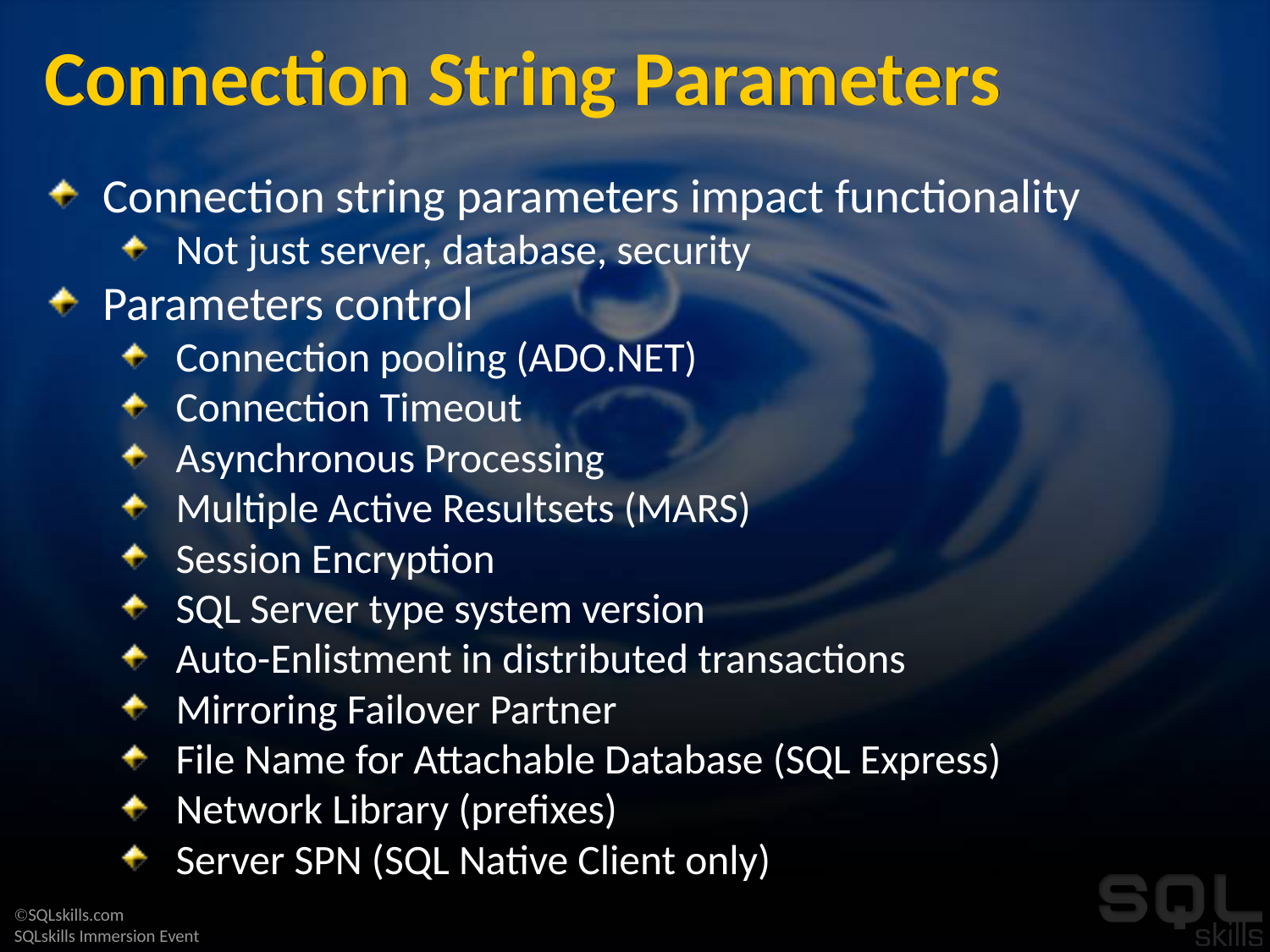

# Connection String Parameters
Connection string parameters impact functionality
Not just server, database, security
Parameters control
Connection pooling (ADO.NET)
Connection Timeout
Asynchronous Processing
Multiple Active Resultsets (MARS)
Session Encryption
SQL Server type system version
Auto-Enlistment in distributed transactions
Mirroring Failover Partner
File Name for Attachable Database (SQL Express)
Network Library (prefixes)
Server SPN (SQL Native Client only)